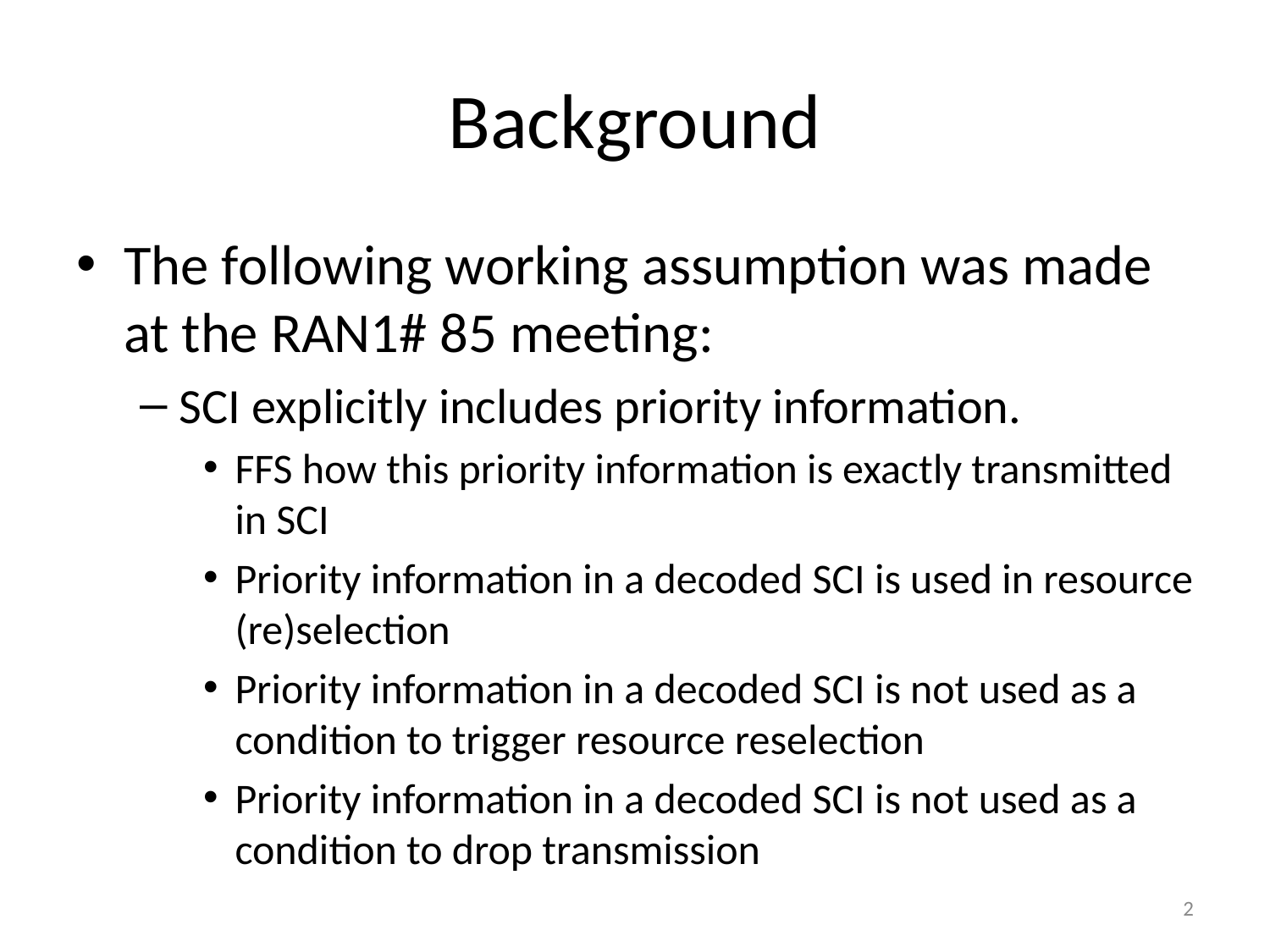

# Background
The following working assumption was made at the RAN1# 85 meeting:
SCI explicitly includes priority information.
FFS how this priority information is exactly transmitted in SCI
Priority information in a decoded SCI is used in resource (re)selection
Priority information in a decoded SCI is not used as a condition to trigger resource reselection
Priority information in a decoded SCI is not used as a condition to drop transmission
2